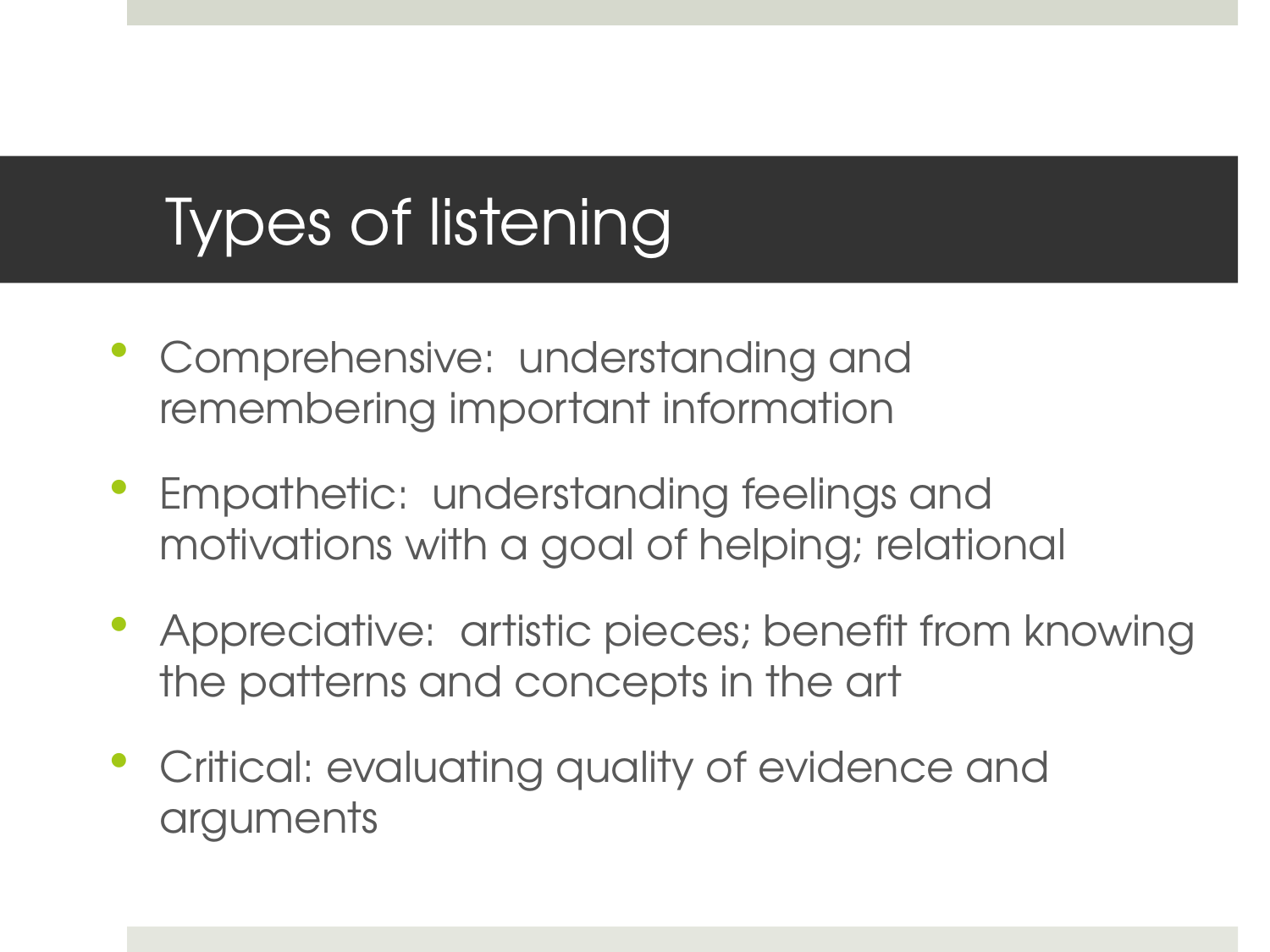

# Types of listening
Comprehensive:  understanding and remembering important information
Empathetic:  understanding feelings and motivations with a goal of helping; relational
Appreciative:  artistic pieces; benefit from knowing the patterns and concepts in the art
Critical: evaluating quality of evidence and arguments